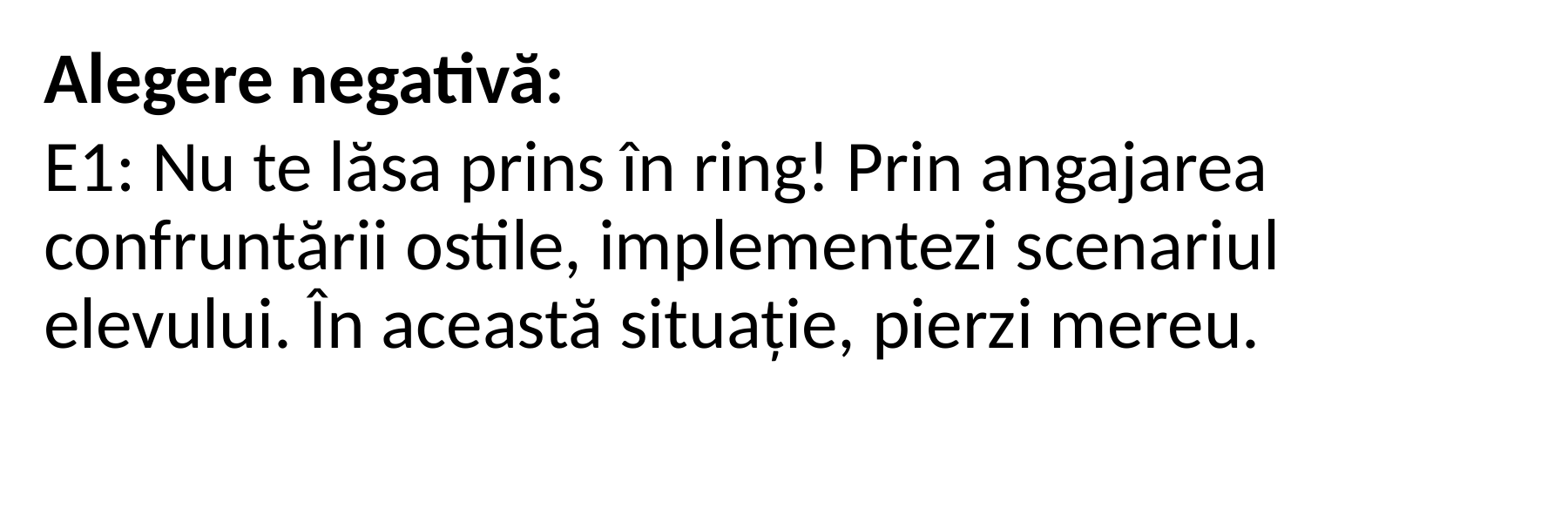

Alegere negativă:
E1: Nu te lăsa prins în ring! Prin angajarea confruntării ostile, implementezi scenariul elevului. În această situație, pierzi mereu.